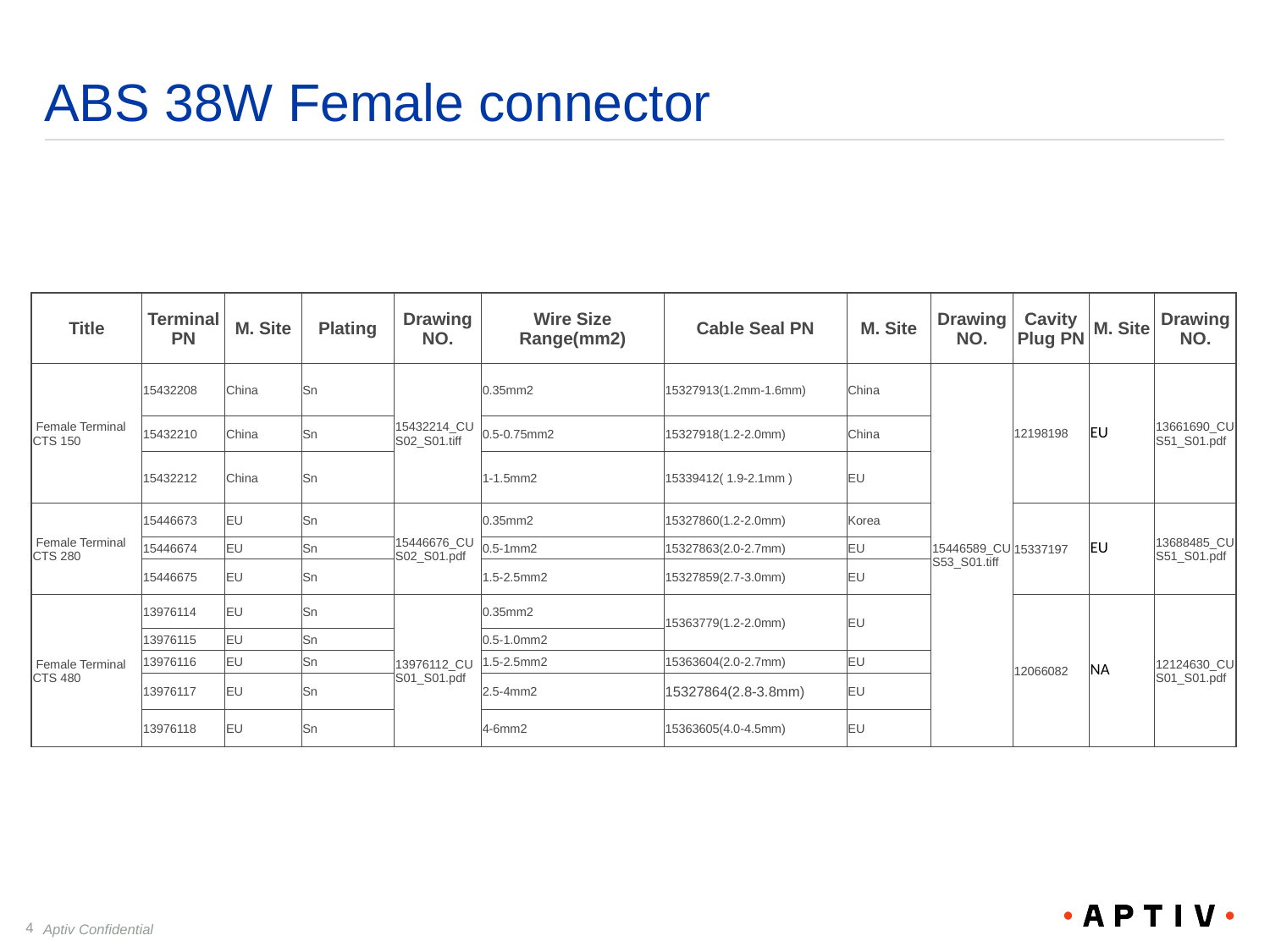

# ABS 38W Female connector
| Title | Terminal PN | M. Site | Plating | Drawing NO. | Wire Size Range(mm2) | Cable Seal PN | M. Site | Drawing NO. | Cavity Plug PN | M. Site | Drawing NO. |
| --- | --- | --- | --- | --- | --- | --- | --- | --- | --- | --- | --- |
| Female Terminal CTS 150 | 15432208 | China | Sn | 15432214\_CUS02\_S01.tiff | 0.35mm2 | 15327913(1.2mm-1.6mm) | China | 15446589\_CUS53\_S01.tiff | 12198198 | EU | 13661690\_CUS51\_S01.pdf |
|  | 15432210 | China | Sn |  | 0.5-0.75mm2 | 15327918(1.2-2.0mm) | China |  |  |  |  |
|  | 15432212 | China | Sn |  | 1-1.5mm2 | 15339412( 1.9-2.1mm ) | EU |  |  |  |  |
| Female Terminal CTS 280 | 15446673 | EU | Sn | 15446676\_CUS02\_S01.pdf | 0.35mm2 | 15327860(1.2-2.0mm) | Korea |  | 15337197 | EU | 13688485\_CUS51\_S01.pdf |
|  | 15446674 | EU | Sn |  | 0.5-1mm2 | 15327863(2.0-2.7mm) | EU |  |  |  |  |
|  | 15446675 | EU | Sn |  | 1.5-2.5mm2 | 15327859(2.7-3.0mm) | EU |  |  |  |  |
| Female Terminal CTS 480 | 13976114 | EU | Sn | 13976112\_CUS01\_S01.pdf | 0.35mm2 | 15363779(1.2-2.0mm) | EU |  | 12066082 | NA | 12124630\_CUS01\_S01.pdf |
|  | 13976115 | EU | Sn |  | 0.5-1.0mm2 |  |  |  |  |  |  |
|  | 13976116 | EU | Sn |  | 1.5-2.5mm2 | 15363604(2.0-2.7mm) | EU |  |  |  |  |
|  | 13976117 | EU | Sn |  | 2.5-4mm2 | 15327864(2.8-3.8mm) | EU |  |  |  |  |
|  | 13976118 | EU | Sn |  | 4-6mm2 | 15363605(4.0-4.5mm) | EU |  |  |  |  |
4